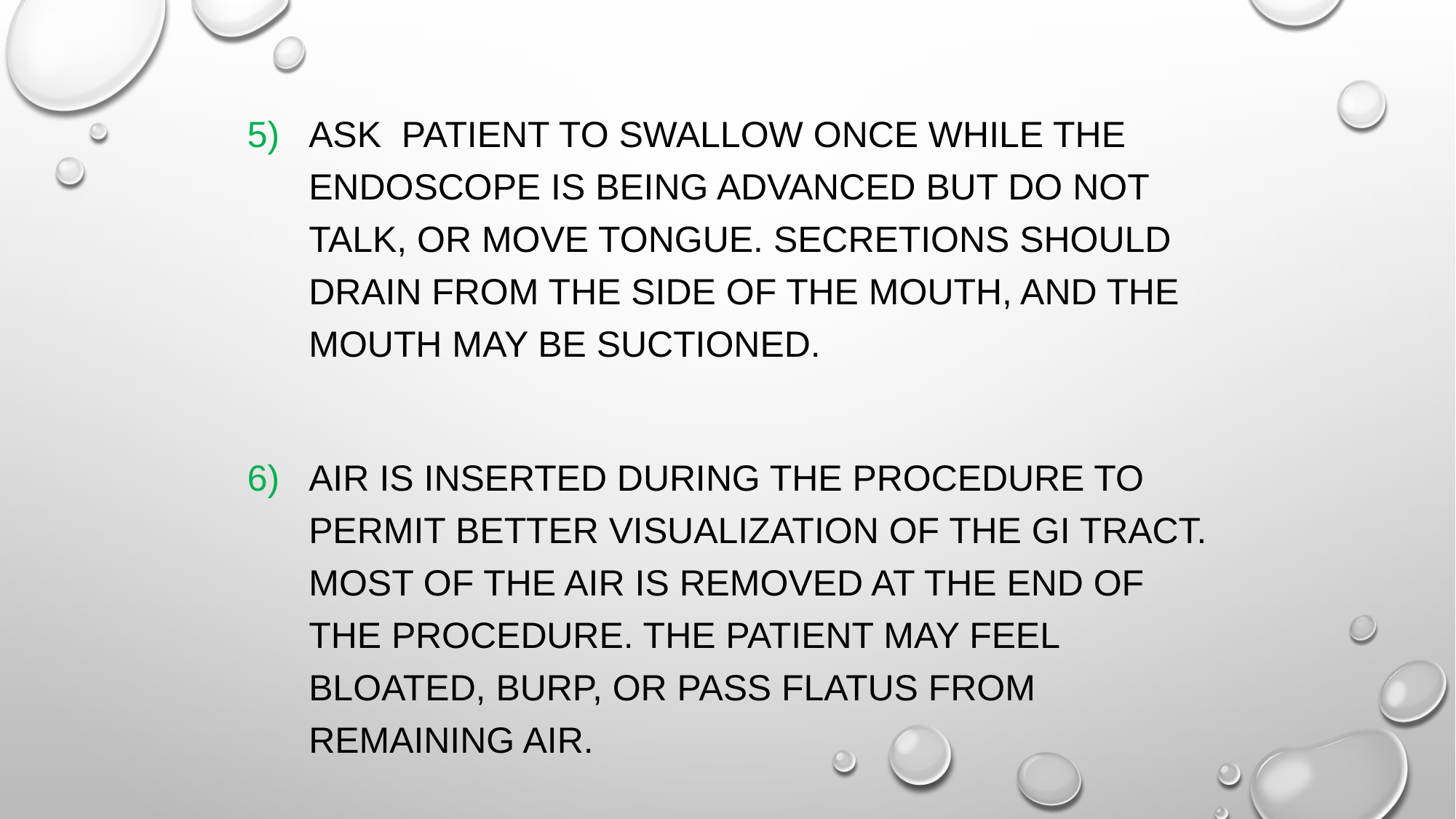

Ask  patient to swallow once while the endoscope is being advanced but do not  talk, or move tongue. Secretions should drain from the side of the mouth, and the mouth may be suctioned.

Air is inserted during the procedure to permit better visualization of the GI tract. Most of the air is removed at the end of the procedure. The patient may feel bloated, burp, or pass flatus from remaining air.